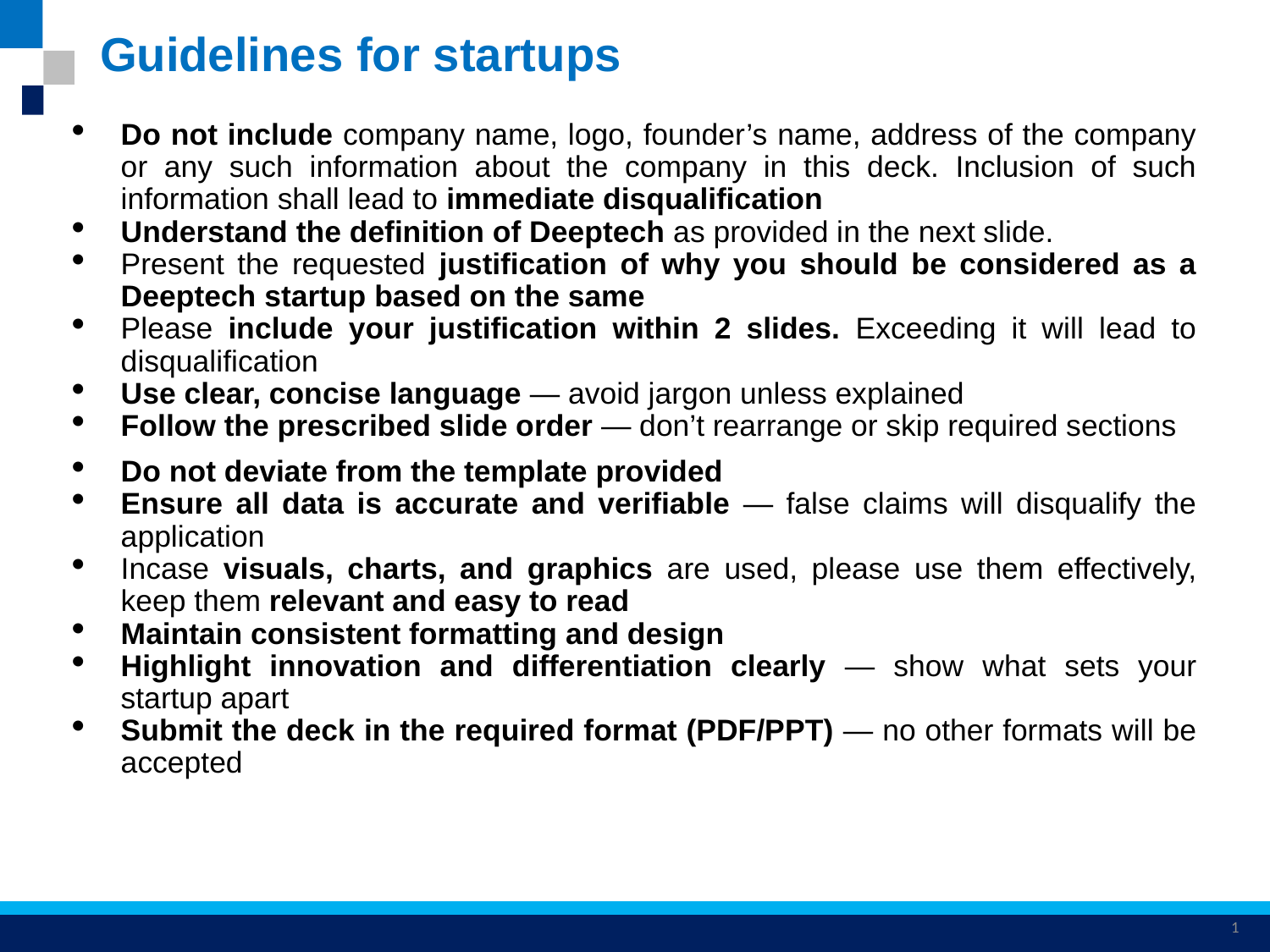

# Guidelines for startups
Do not include company name, logo, founder’s name, address of the company or any such information about the company in this deck. Inclusion of such information shall lead to immediate disqualification
Understand the definition of Deeptech as provided in the next slide.
Present the requested justification of why you should be considered as a Deeptech startup based on the same
Please include your justification within 2 slides. Exceeding it will lead to disqualification
Use clear, concise language — avoid jargon unless explained
Follow the prescribed slide order — don’t rearrange or skip required sections
Do not deviate from the template provided
Ensure all data is accurate and verifiable — false claims will disqualify the application
Incase visuals, charts, and graphics are used, please use them effectively, keep them relevant and easy to read
Maintain consistent formatting and design
Highlight innovation and differentiation clearly — show what sets your startup apart
Submit the deck in the required format (PDF/PPT) — no other formats will be accepted
1